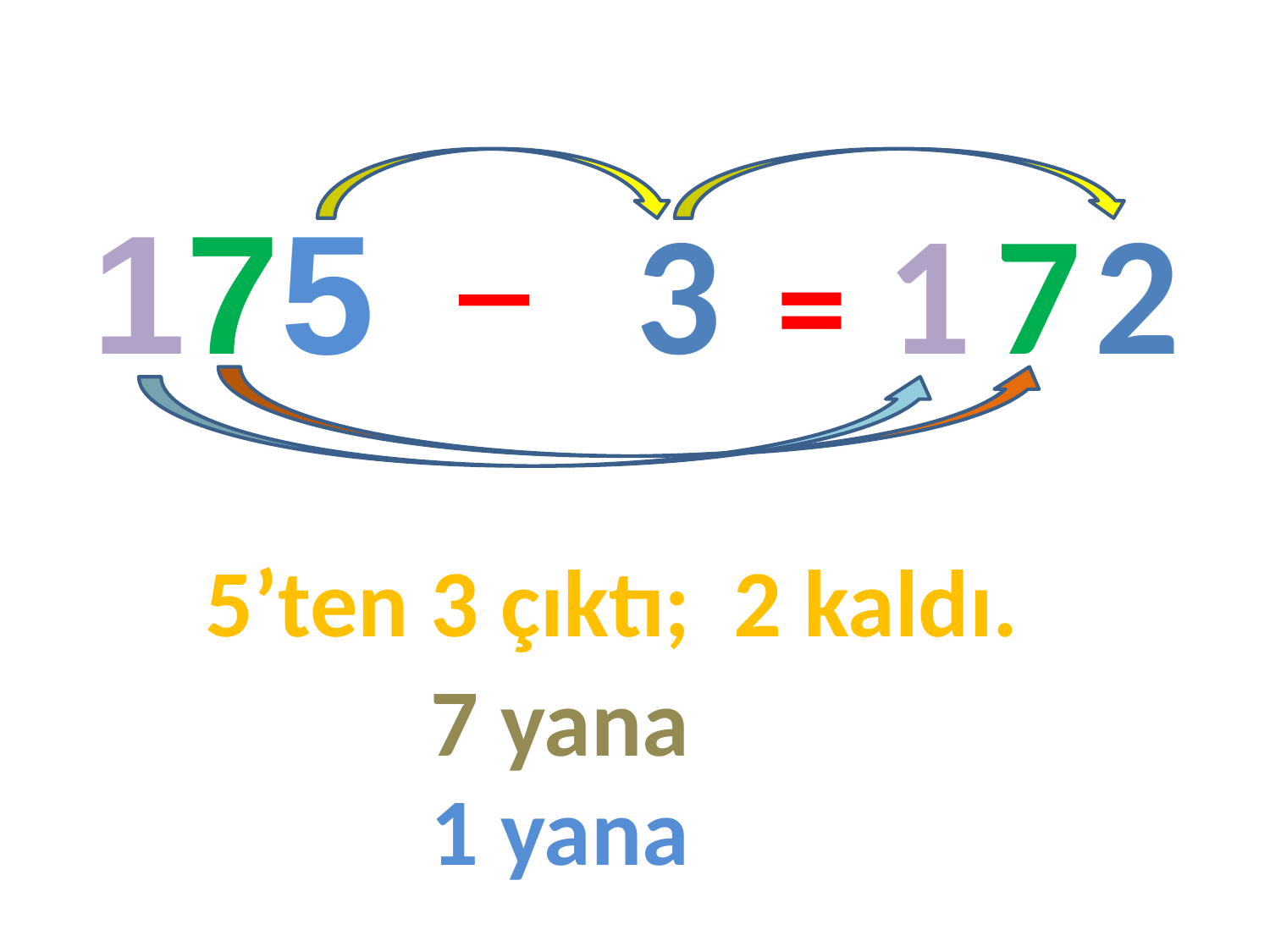

_

175
   3
1
7
2
=

5’ten 3 çıktı;  2 kaldı.
7 yana
1 yana